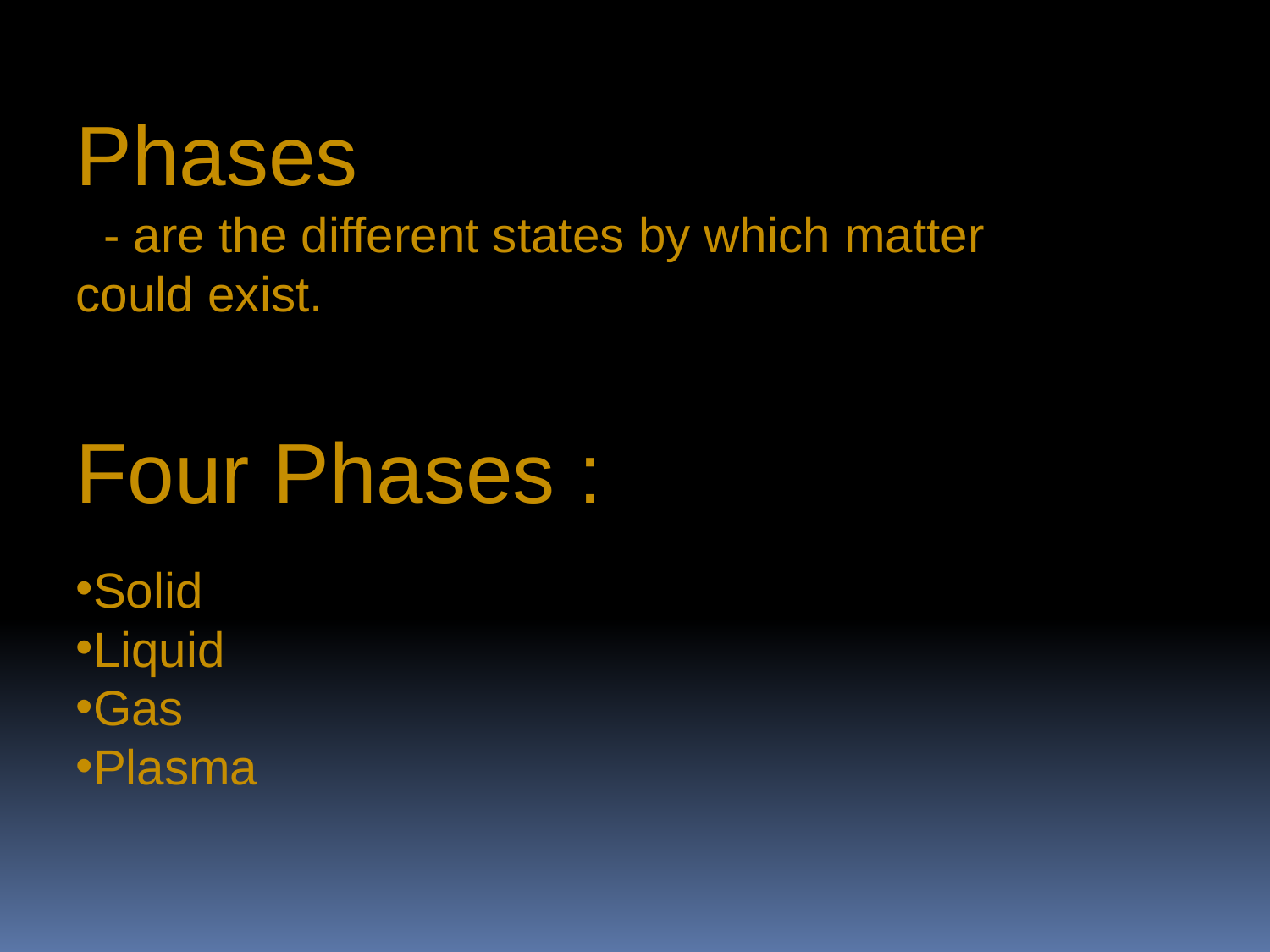

Phases
  - are the different states by which matter could exist.

Four Phases :

Solid
Liquid
Gas
Plasma